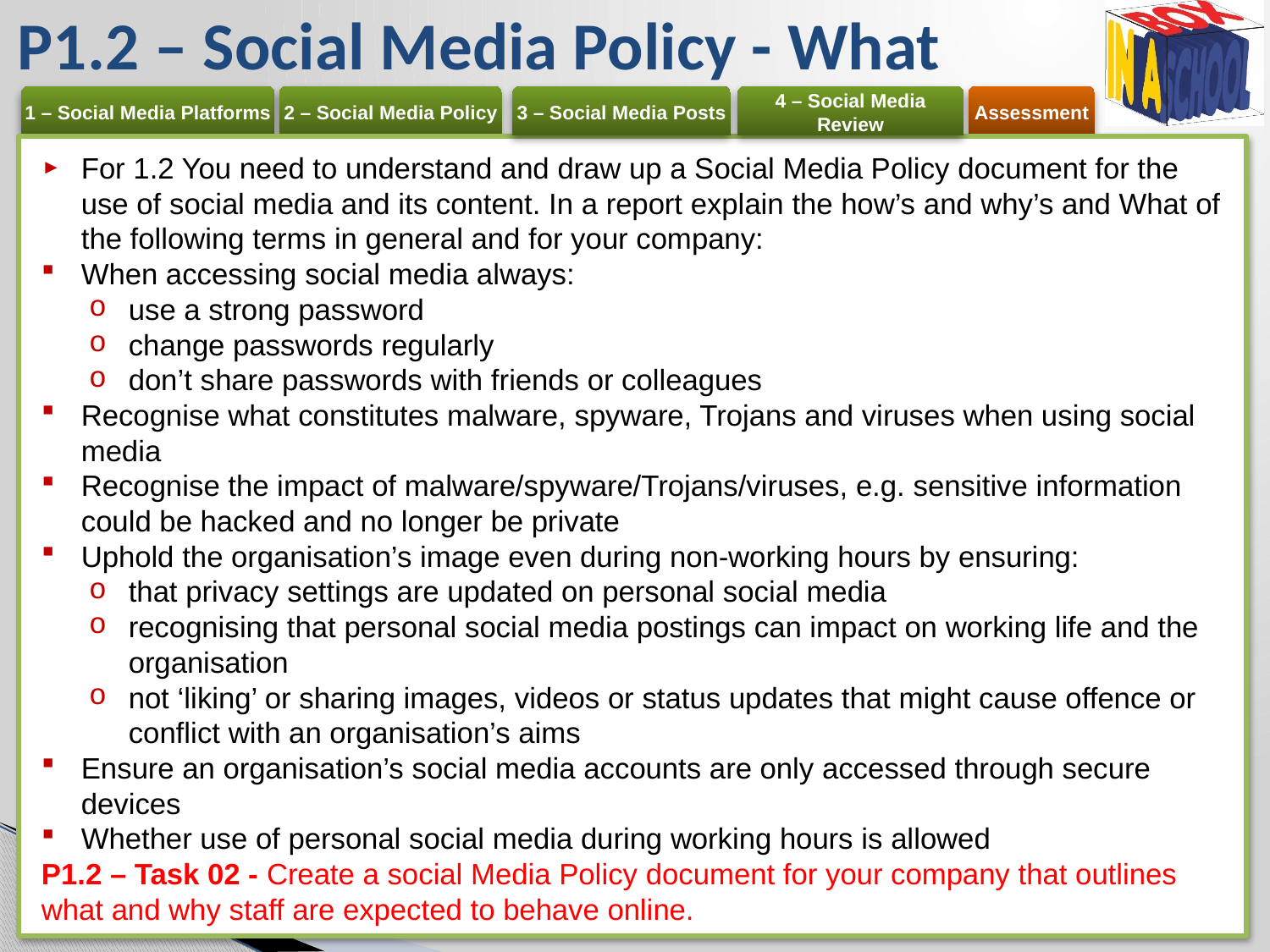

# P1.2 – Social Media Policy - What
For 1.2 You need to understand and draw up a Social Media Policy document for the use of social media and its content. In a report explain the how’s and why’s and What of the following terms in general and for your company:
When accessing social media always:
use a strong password
change passwords regularly
don’t share passwords with friends or colleagues
Recognise what constitutes malware, spyware, Trojans and viruses when using social media
Recognise the impact of malware/spyware/Trojans/viruses, e.g. sensitive information could be hacked and no longer be private
Uphold the organisation’s image even during non-working hours by ensuring:
that privacy settings are updated on personal social media
recognising that personal social media postings can impact on working life and the organisation
not ‘liking’ or sharing images, videos or status updates that might cause offence or conflict with an organisation’s aims
Ensure an organisation’s social media accounts are only accessed through secure devices
Whether use of personal social media during working hours is allowed
P1.2 – Task 02 - Create a social Media Policy document for your company that outlines what and why staff are expected to behave online.